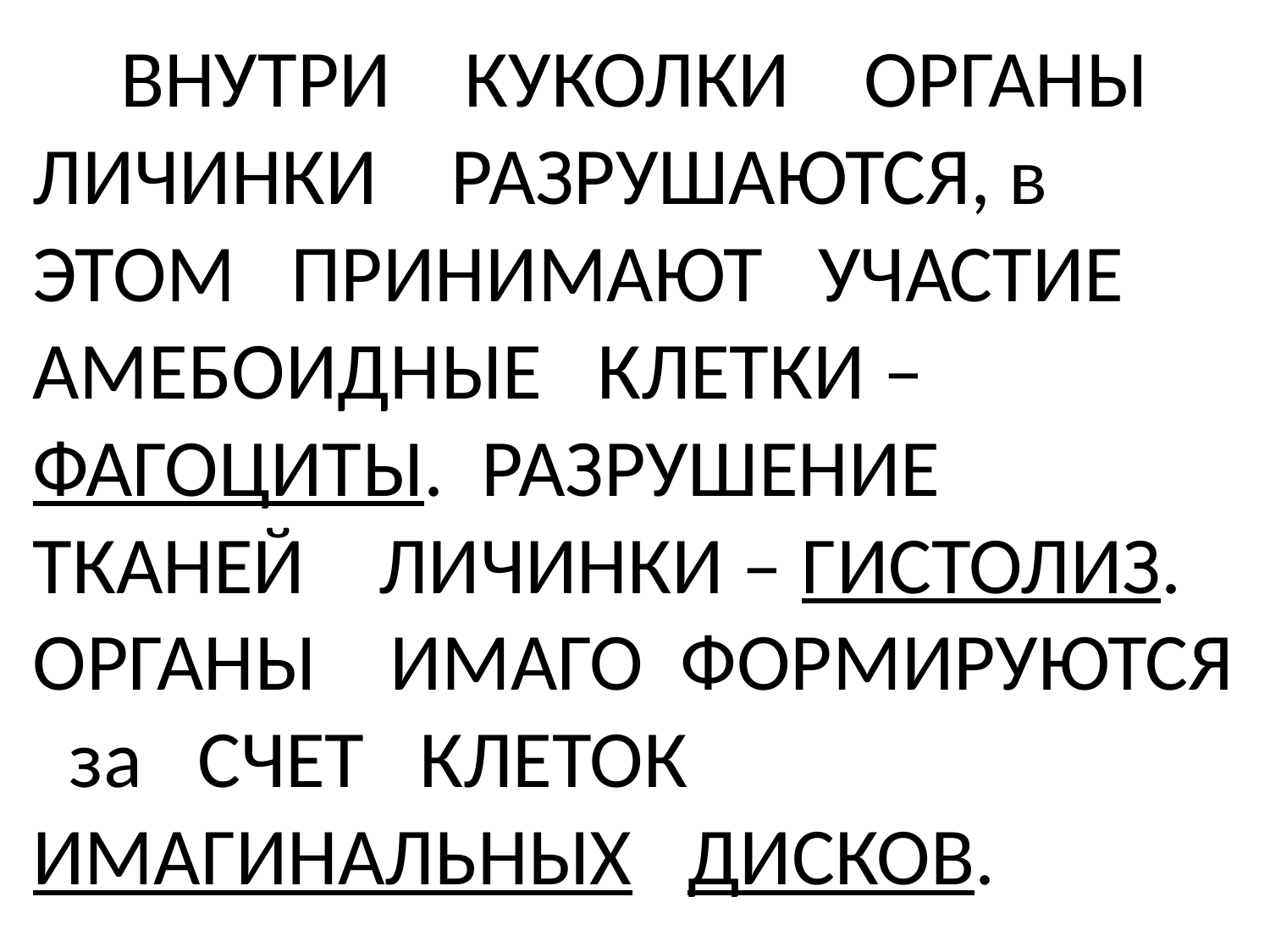

# ВНУТРИ    КУКОЛКИ    ОРГАНЫ ЛИЧИНКИ    РАЗРУШАЮТСЯ, в  ЭТОМ   ПРИНИМАЮТ   УЧАСТИЕ АМЕБОИДНЫЕ   КЛЕТКИ – ФАГОЦИТЫ.  РАЗРУШЕНИЕ   ТКАНЕЙ    ЛИЧИНКИ – ГИСТОЛИЗ.   ОРГАНЫ    ИМАГО  ФОРМИРУЮТСЯ   за   СЧЕТ   КЛЕТОК ИМАГИНАЛЬНЫХ   ДИСКОВ.